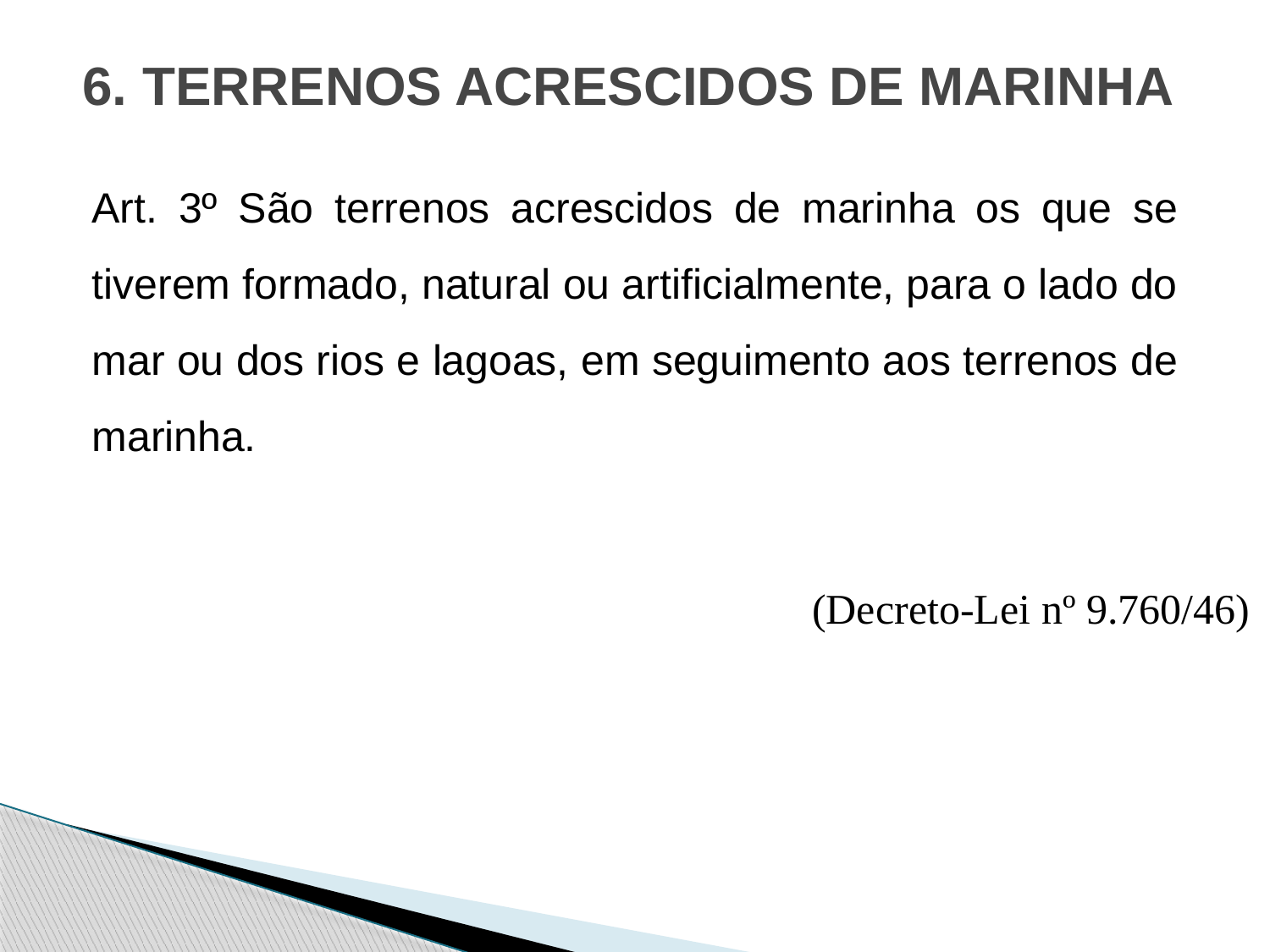

# 6. TERRENOS ACRESCIDOS DE MARINHA
Art. 3º São terrenos acrescidos de marinha os que se tiverem formado, natural ou artificialmente, para o lado do mar ou dos rios e lagoas, em seguimento aos terrenos de marinha.
(Decreto-Lei nº 9.760/46)